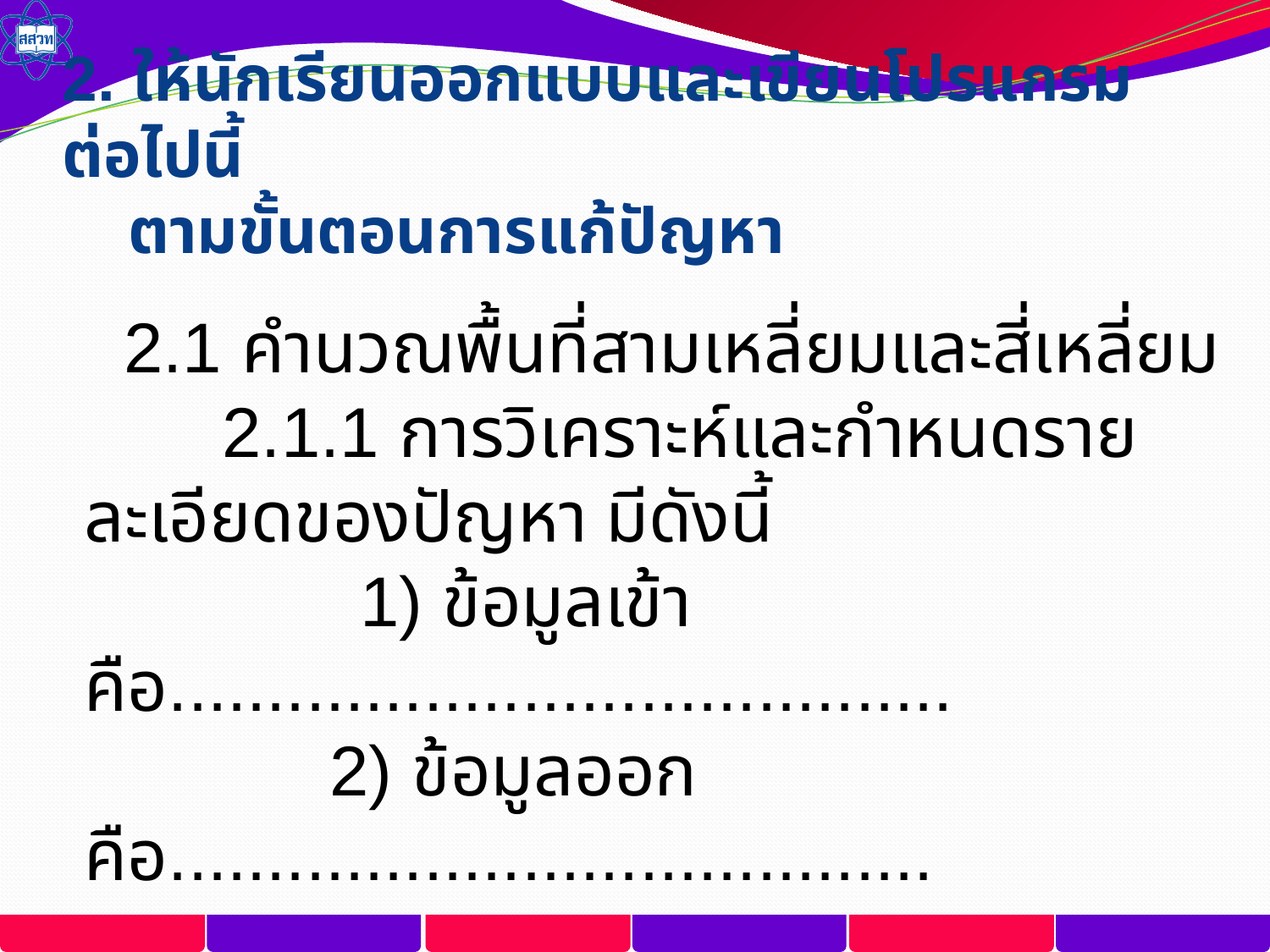

# 2. ให้นักเรียนออกแบบและเขียนโปรแกรมต่อไปนี้ ตามขั้นตอนการแก้ปัญหา
  2.1 คำนวณพื้นที่สามเหลี่ยมและสี่เหลี่ยม
       2.1.1 การวิเคราะห์และกำหนดรายละเอียดของปัญหา มีดังนี้
              1) ข้อมูลเข้า  คือ........................................
	      2) ข้อมูลออก คือ.......................................